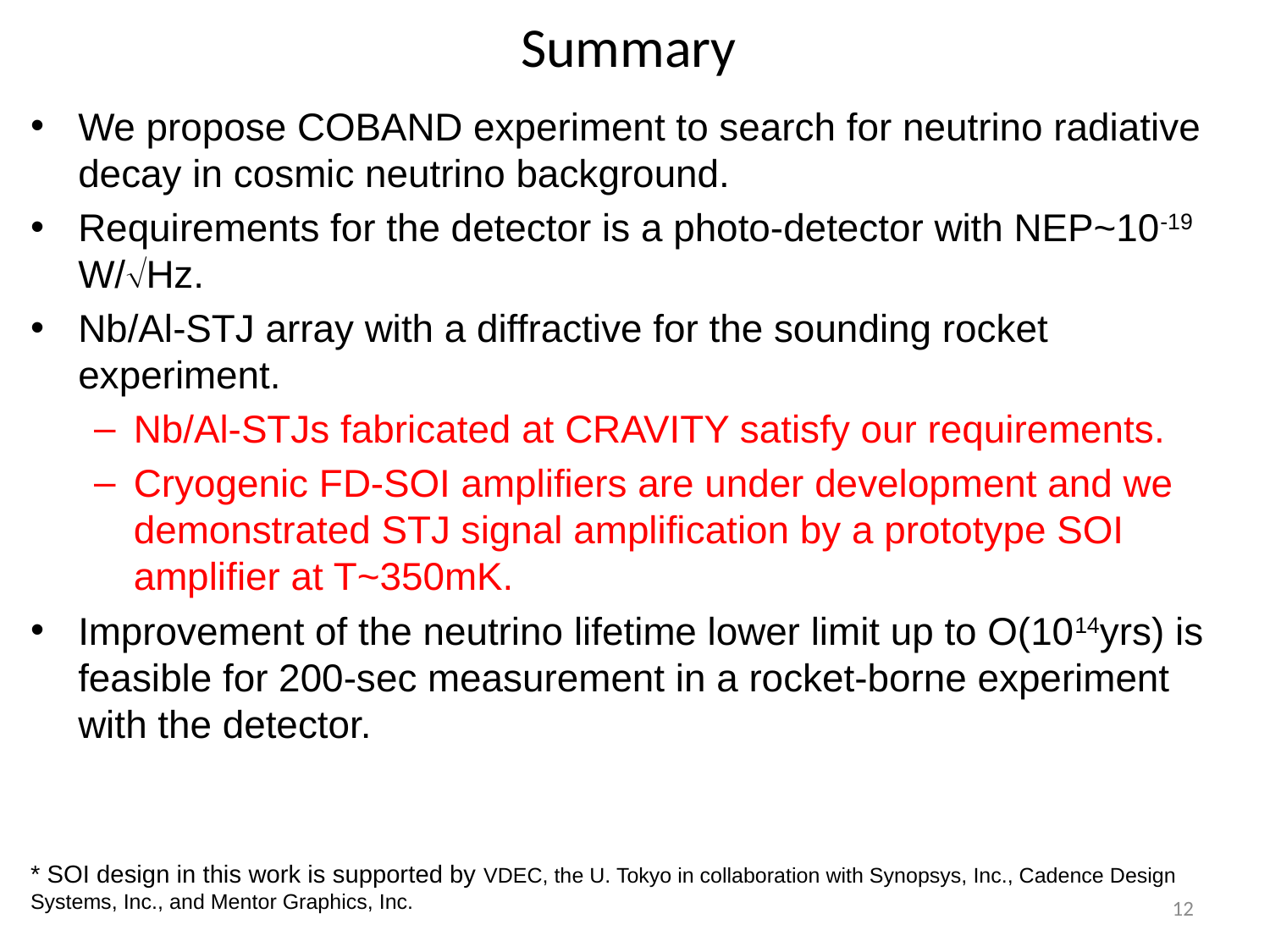

# Summary
We propose COBAND experiment to search for neutrino radiative decay in cosmic neutrino background.
Requirements for the detector is a photo-detector with NEP~10-19 W/√Hz.
Nb/Al-STJ array with a diffractive for the sounding rocket experiment.
Nb/Al-STJs fabricated at CRAVITY satisfy our requirements.
Cryogenic FD-SOI amplifiers are under development and we demonstrated STJ signal amplification by a prototype SOI amplifier at T~350mK.
Improvement of the neutrino lifetime lower limit up to O(1014yrs) is feasible for 200-sec measurement in a rocket-borne experiment with the detector.
* SOI design in this work is supported by VDEC, the U. Tokyo in collaboration with Synopsys, Inc., Cadence Design Systems, Inc., and Mentor Graphics, Inc.
12